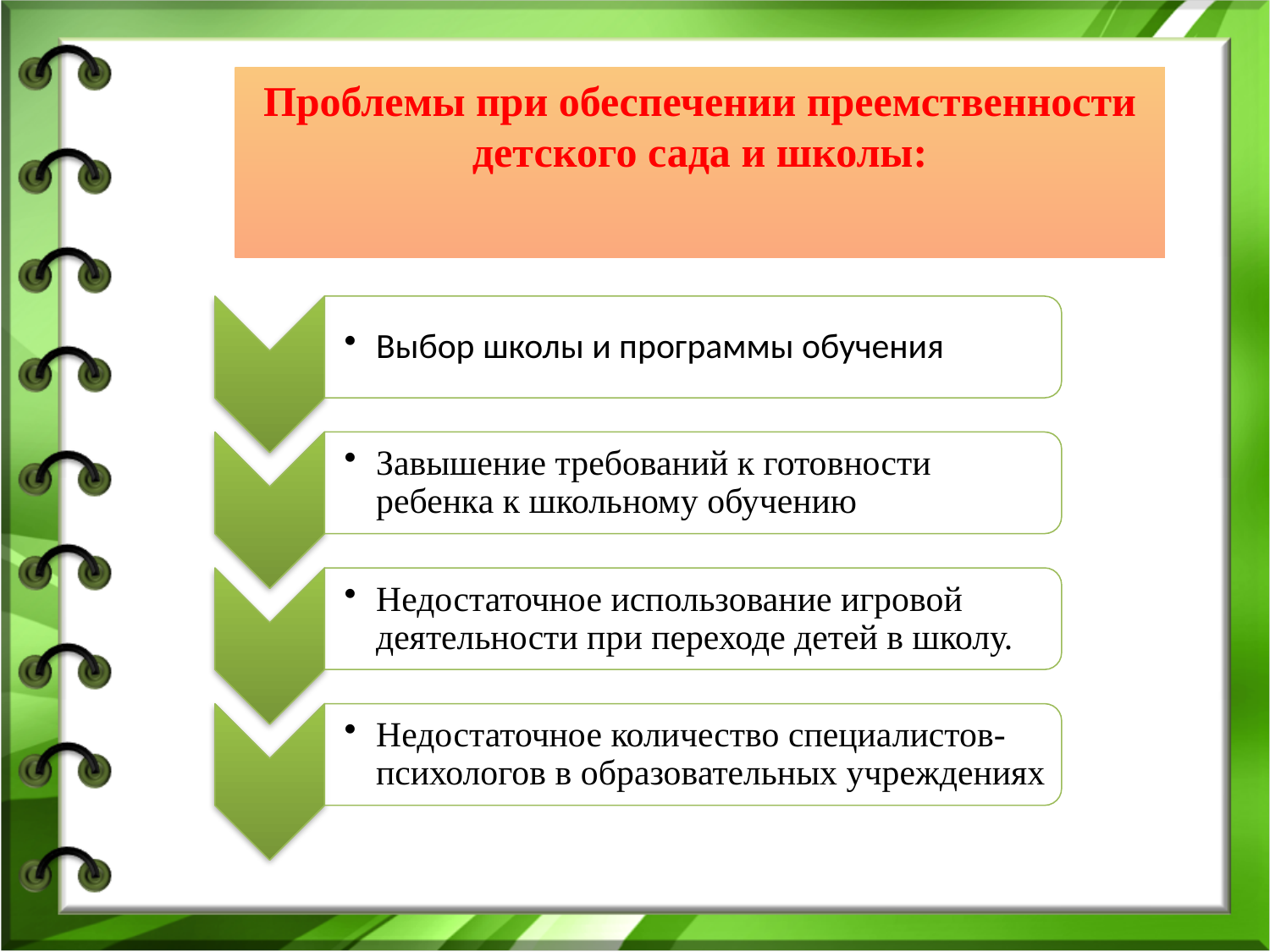

Проблемы при обеспечении преемственности детского сада и школы:

Выбор школы и программы обучения

Завышение требований к готовности ребенка к школьному обучению

Недостаточное использование игровой деятельности при переходе детей в школу.

Недостаточное количество специалистов-психологов в образовательных учреждениях